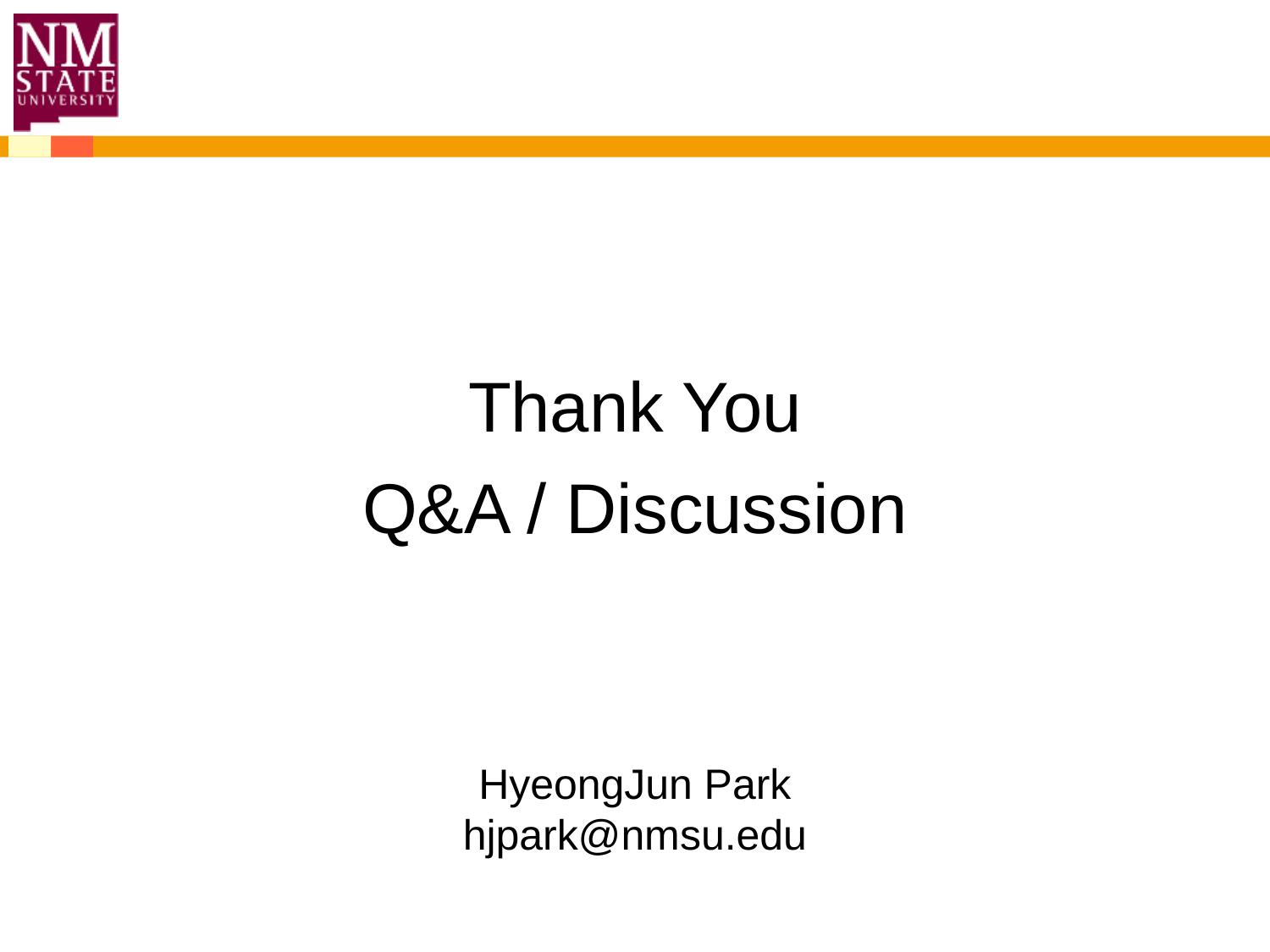

# Thank You Q&A / Discussion
HyeongJun Park
hjpark@nmsu.edu